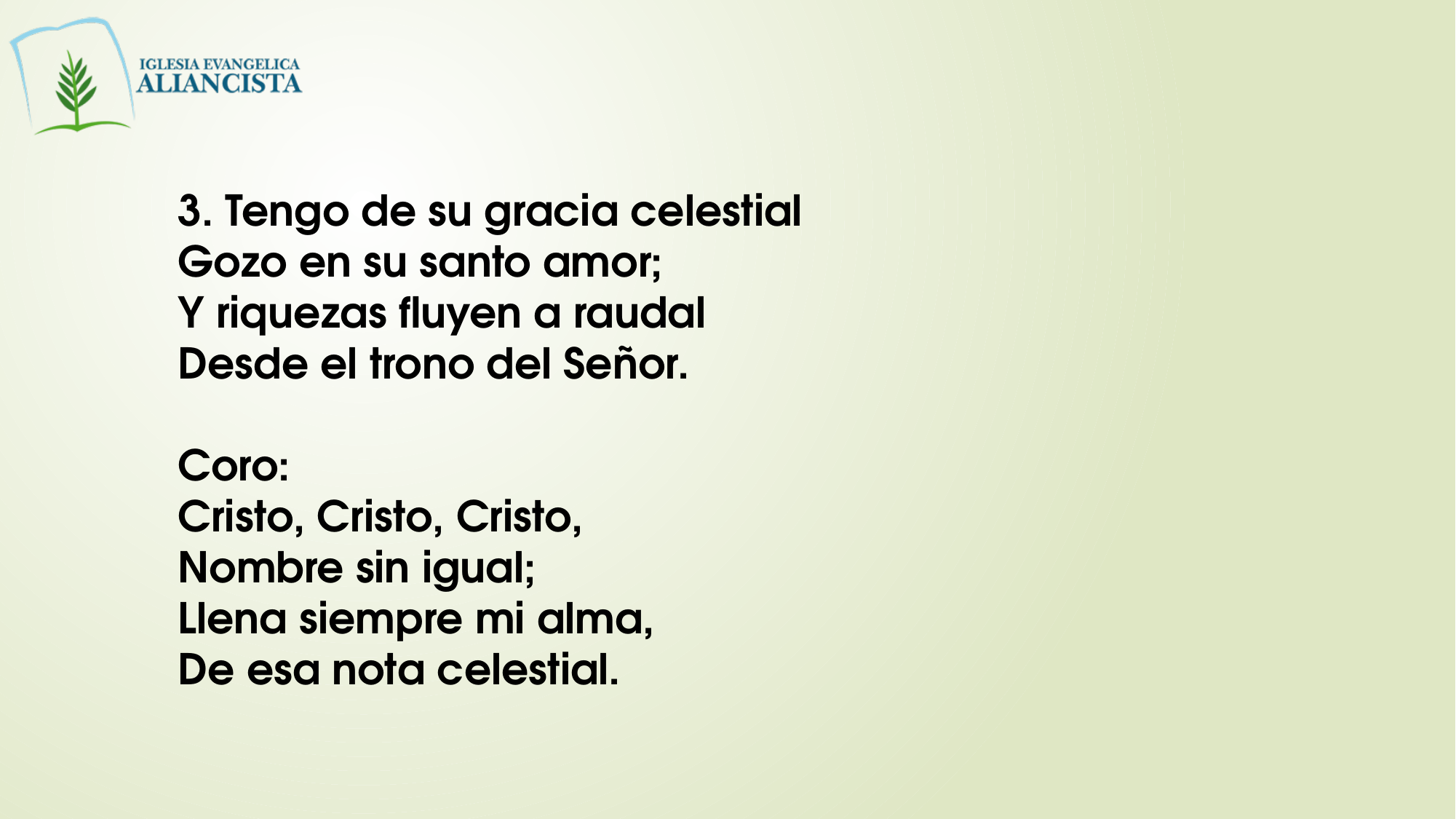

3. Tengo de su gracia celestial
Gozo en su santo amor;
Y riquezas fluyen a raudal
Desde el trono del Señor.

Coro:
Cristo, Cristo, Cristo,
Nombre sin igual;
Llena siempre mi alma,
De esa nota celestial.